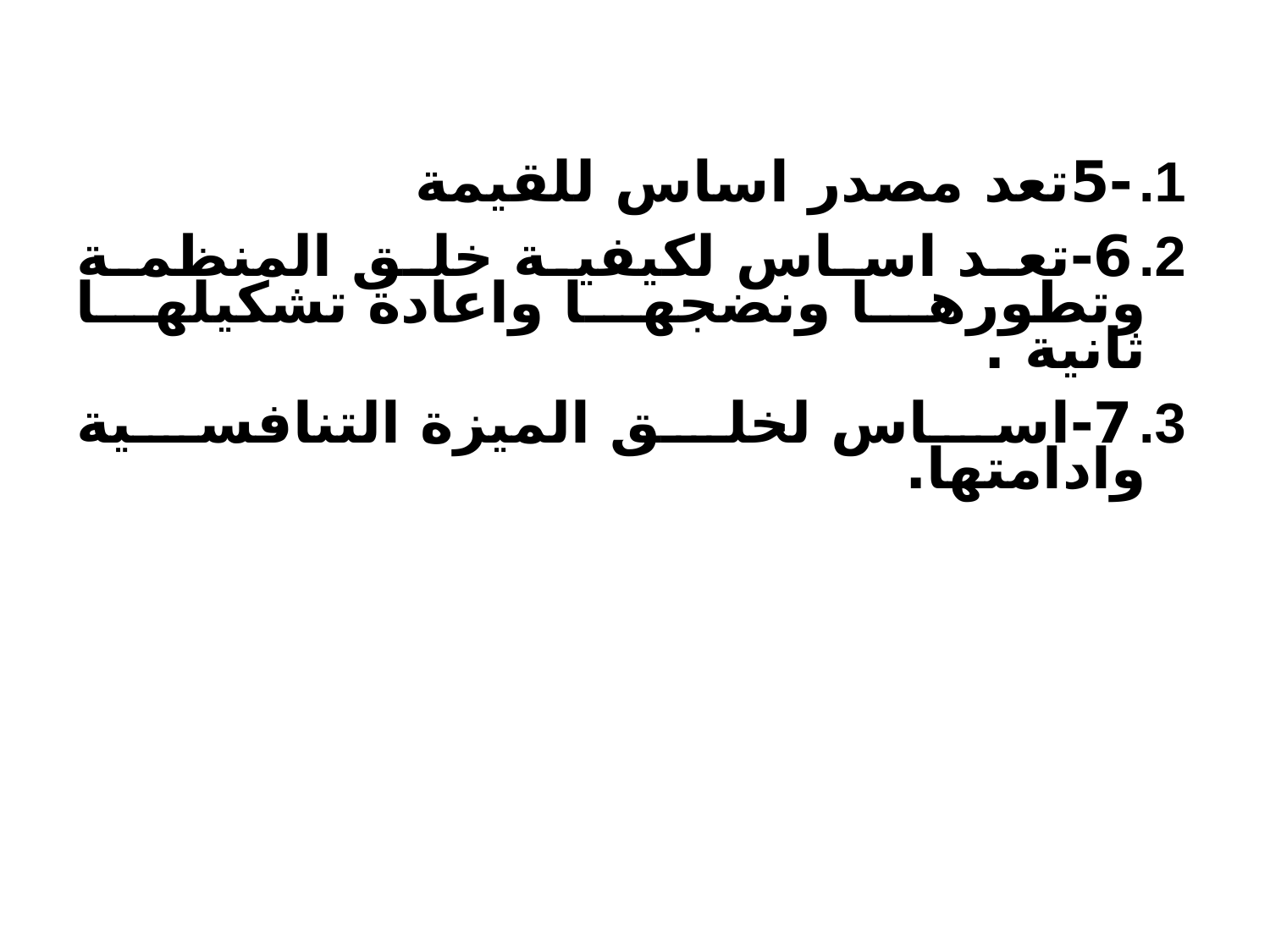

-5تعد مصدر اساس للقيمة
6-تعد اساس لكيفية خلق المنظمة وتطورها ونضجها واعادة تشكيلها ثانية .
7-اساس لخلق الميزة التنافسية وادامتها.